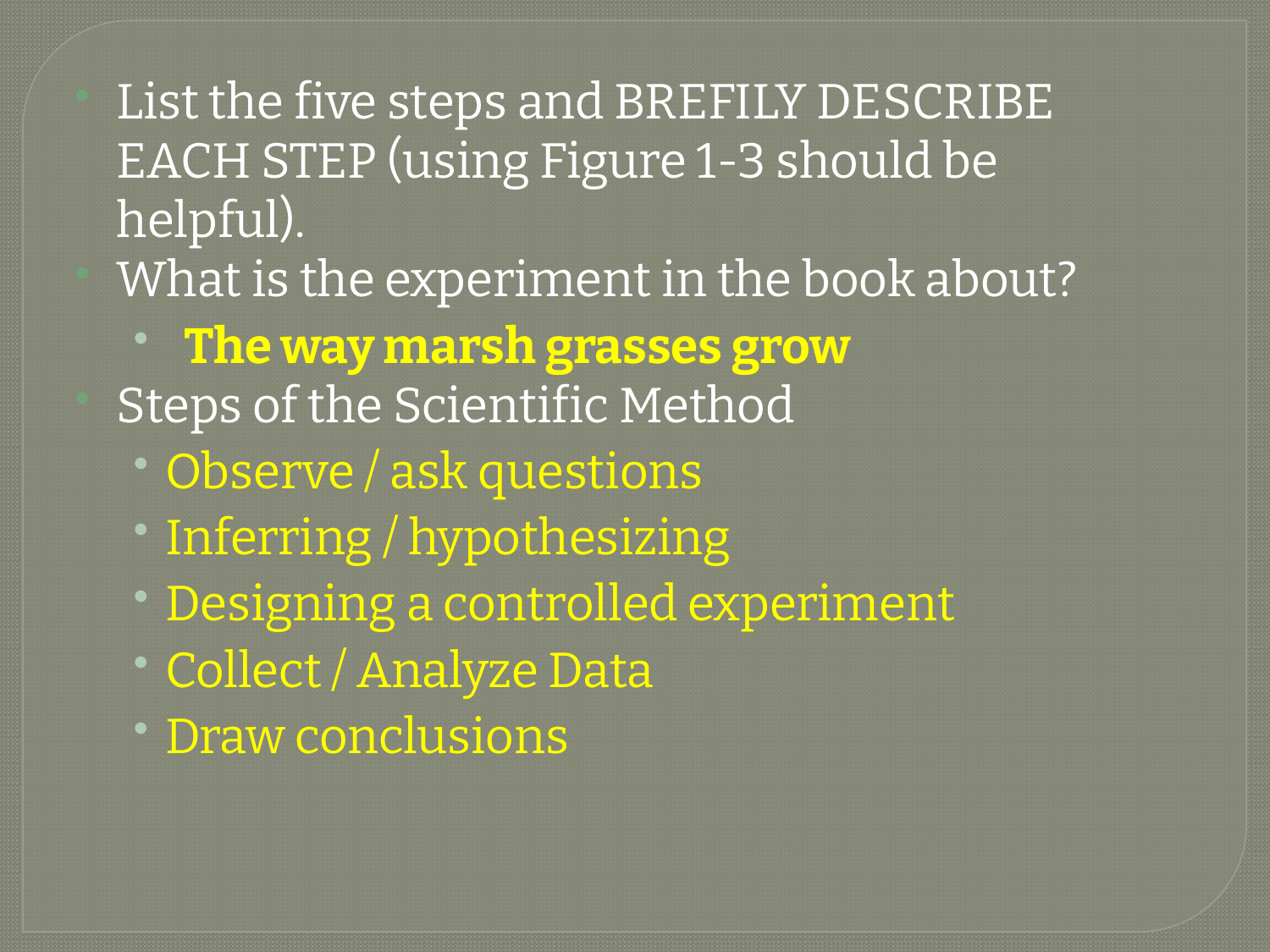

List the five steps and BREFILY DESCRIBE EACH STEP (using Figure 1-3 should be helpful).
What is the experiment in the book about?
  The way marsh grasses grow
Steps of the Scientific Method
Observe / ask questions
Inferring / hypothesizing
Designing a controlled experiment
Collect / Analyze Data
Draw conclusions